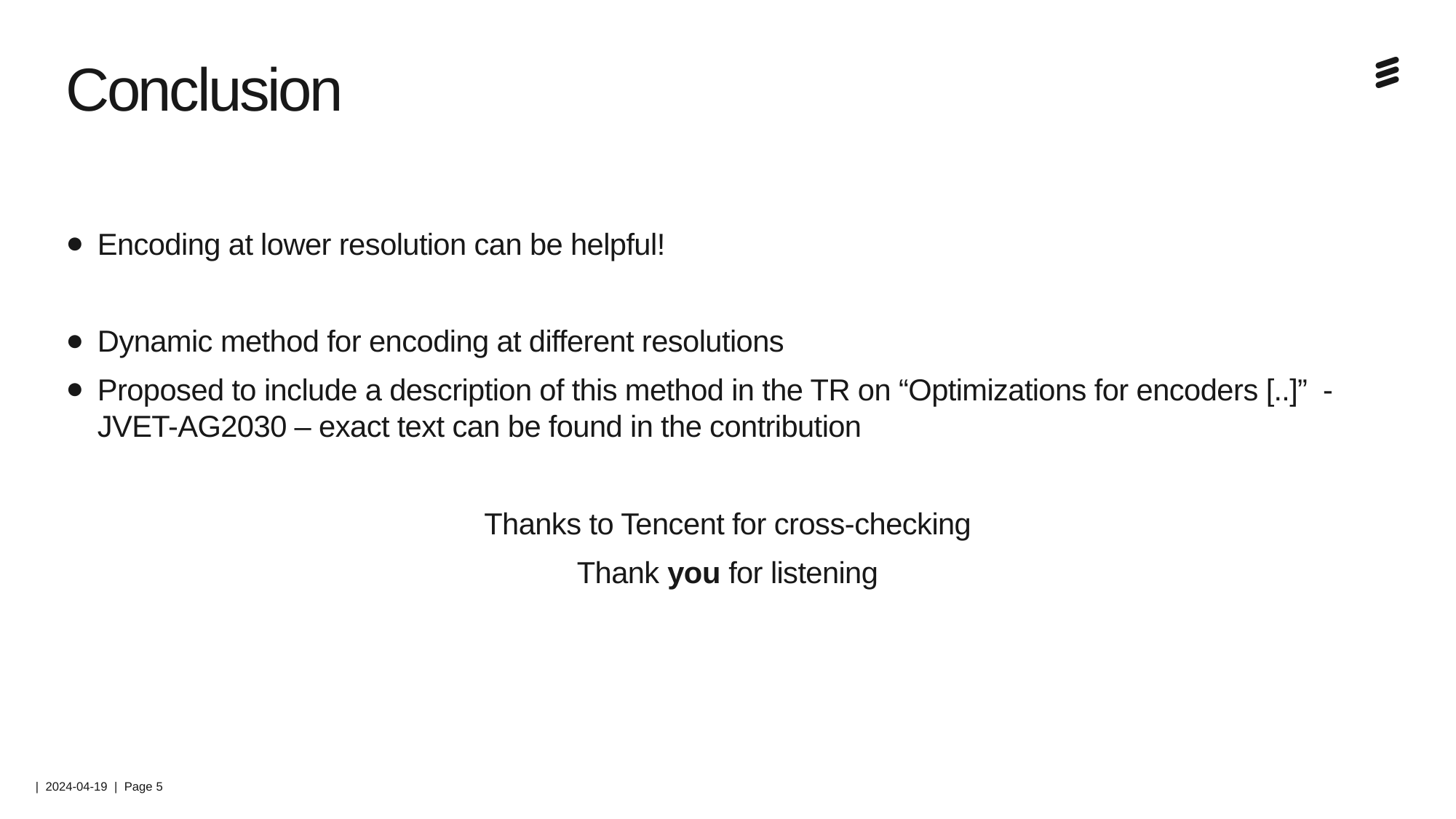

# Conclusion
Encoding at lower resolution can be helpful!

Dynamic method for encoding at different resolutions
Proposed to include a description of this method in the TR on “Optimizations for encoders [..]”  - JVET-AG2030 – exact text can be found in the contribution

Thanks to Tencent for cross-checking
Thank you for listening